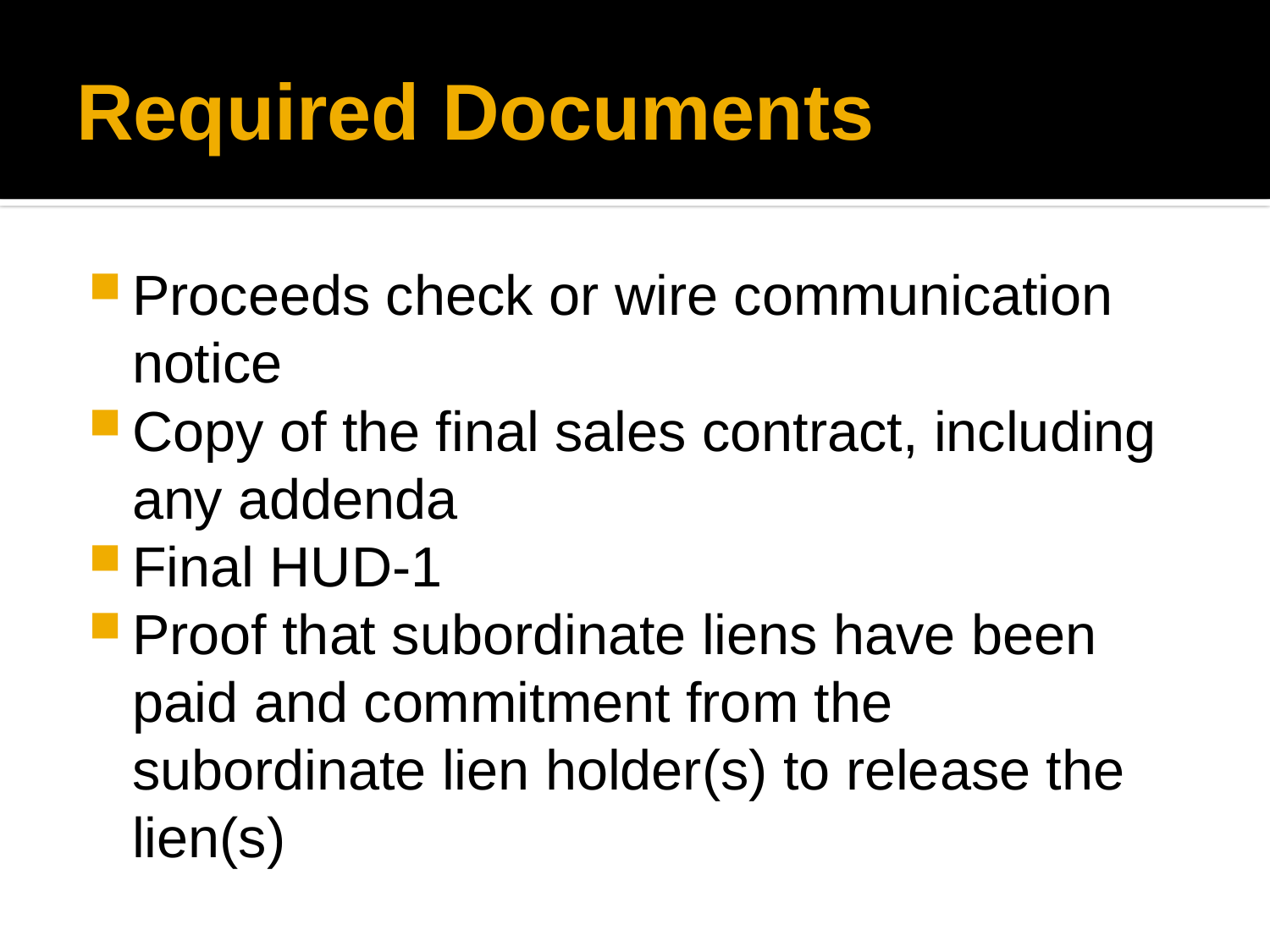

# Required Documents
Proceeds check or wire communication notice
Copy of the final sales contract, including any addenda
Final HUD-1
Proof that subordinate liens have been paid and commitment from the subordinate lien holder(s) to release the lien(s)